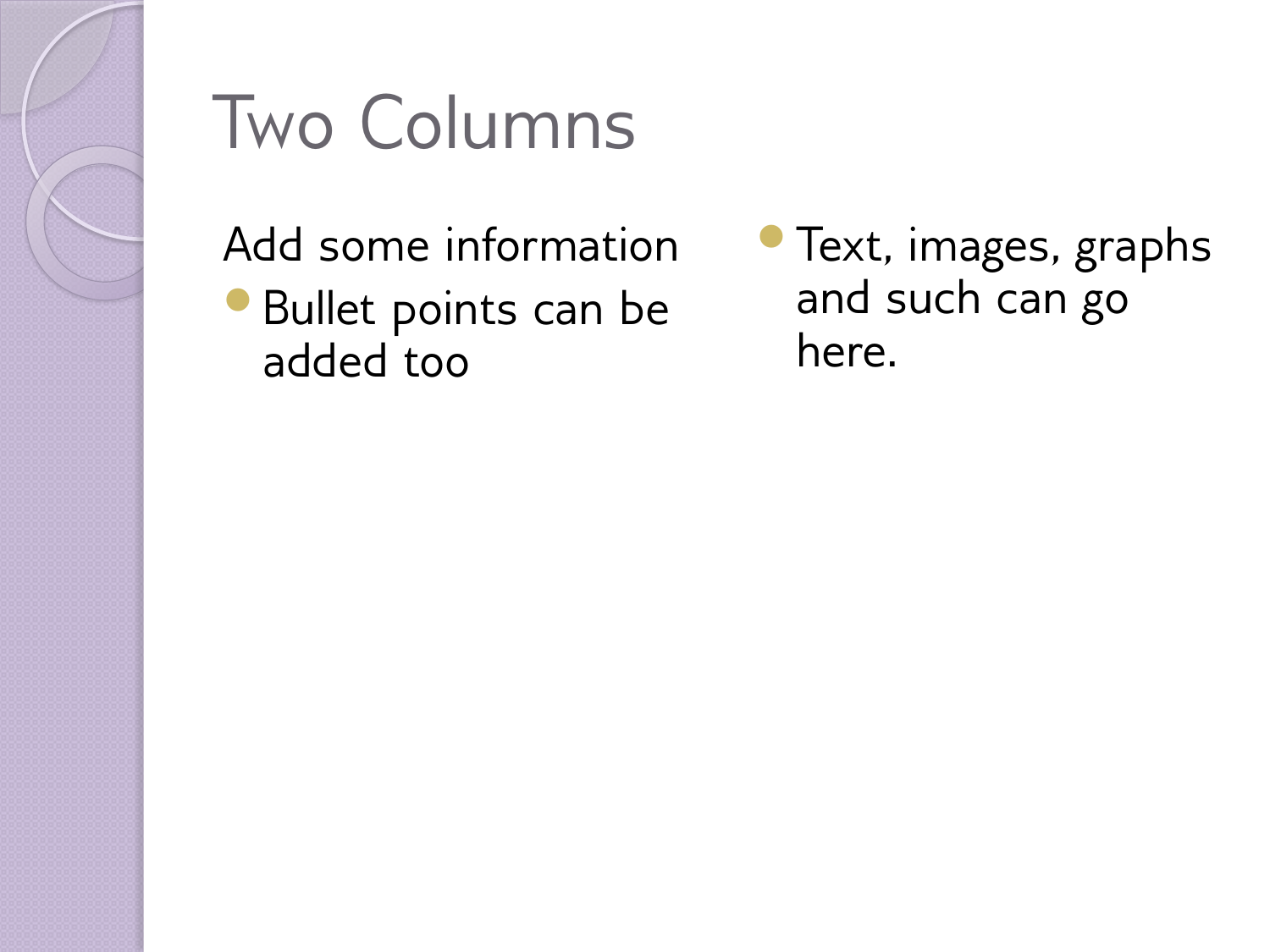

# Two Columns
Add some information
Bullet points can be added too
Text, images, graphs and such can go here.